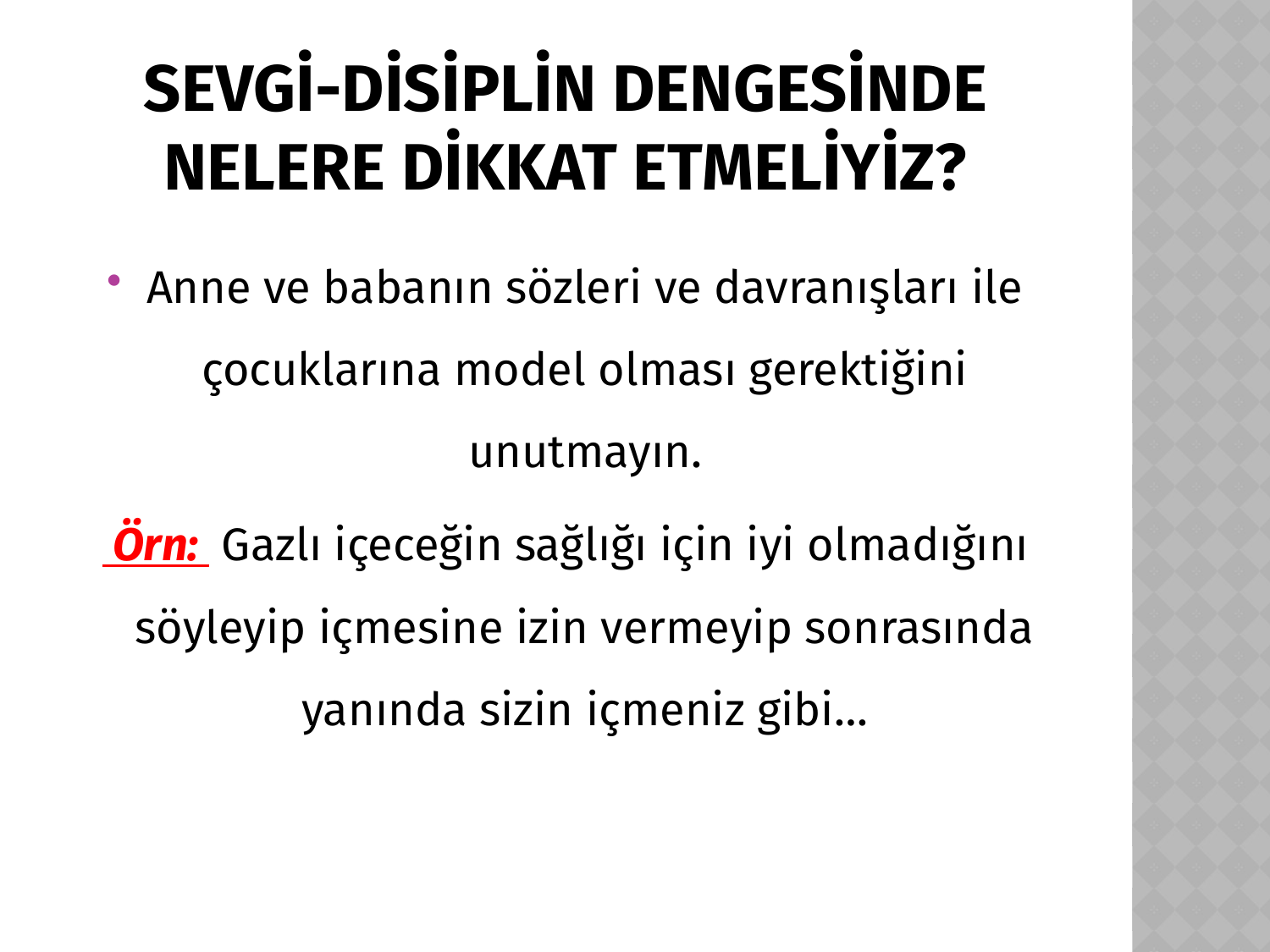

# SEVGİ-DİSİPLİN DENGESİNDE NELERE DİKKAT ETMELİYİZ?
Anne ve babanın sözleri ve davranışları ile çocuklarına model olması gerektiğini unutmayın.
 Örn:  Gazlı içeceğin sağlığı için iyi olmadığını söyleyip içmesine izin vermeyip sonrasında yanında sizin içmeniz gibi…